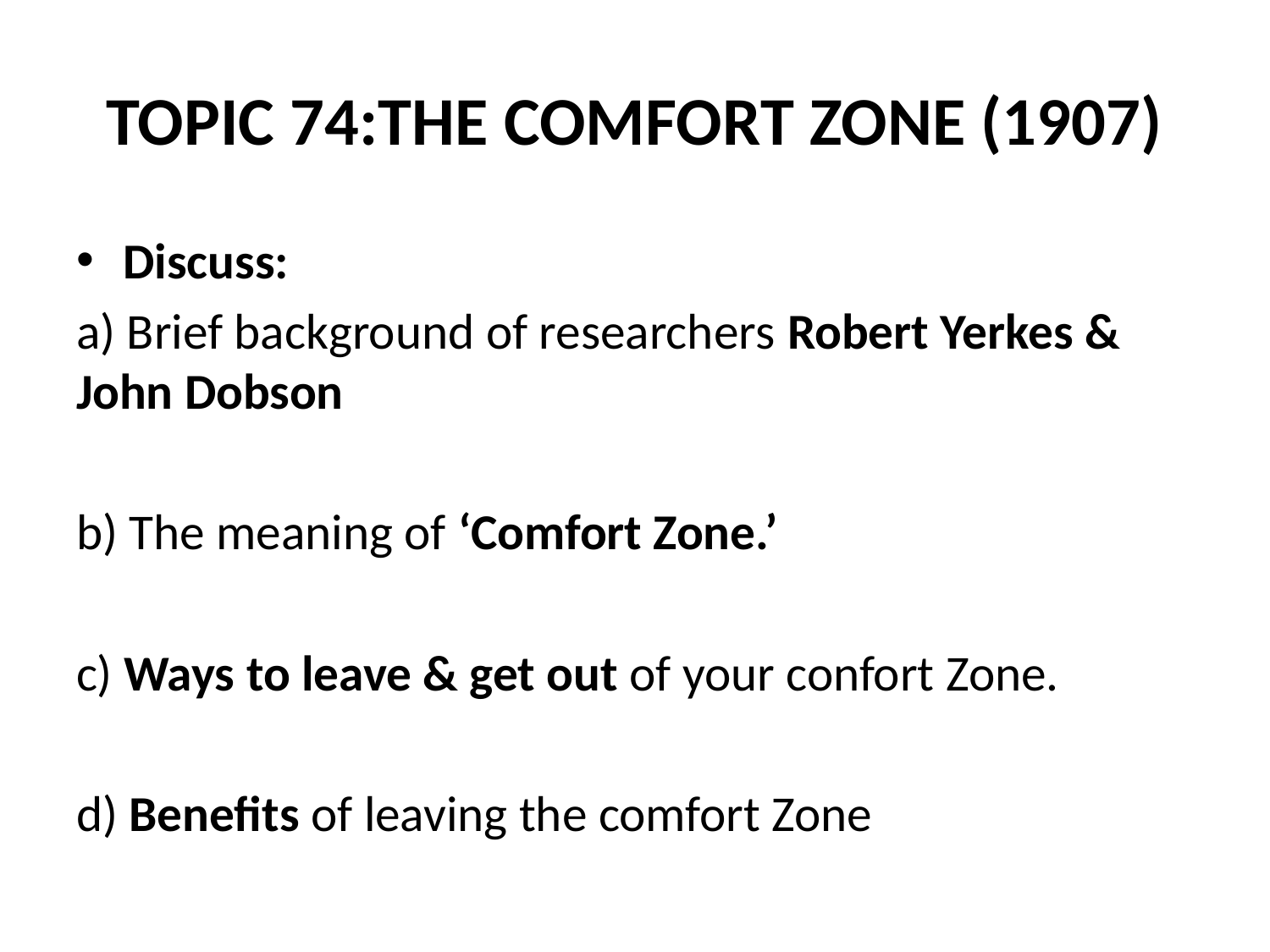

# TOPIC 74:THE COMFORT ZONE (1907)
Discuss:
a) Brief background of researchers Robert Yerkes & John Dobson

b) The meaning of ‘Comfort Zone.’

c) Ways to leave & get out of your confort Zone.

d) Benefits of leaving the comfort Zone